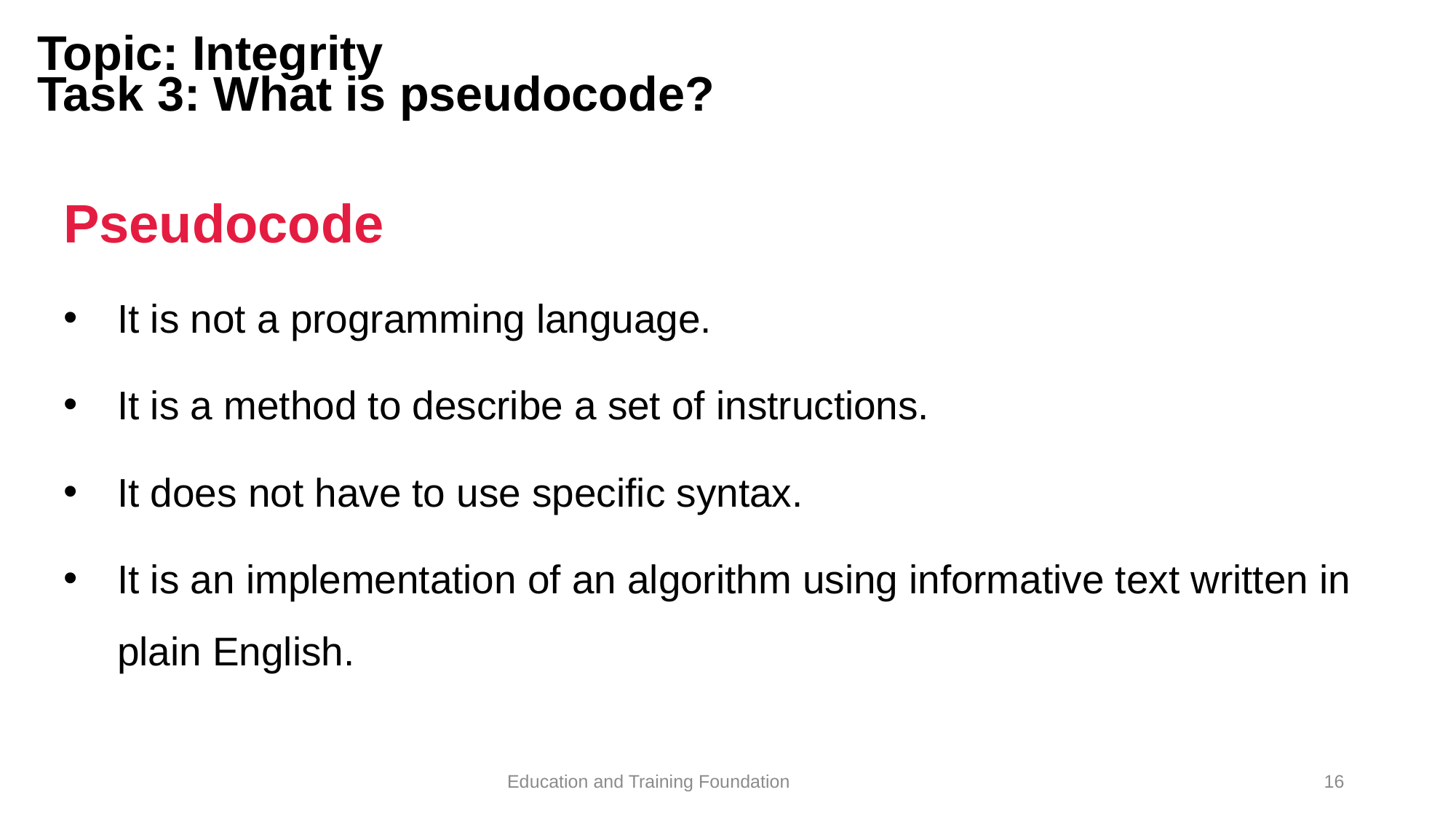

# Topic: Integrity Task 3: What is pseudocode?
Pseudocode
It is not a programming language.
It is a method to describe a set of instructions.
It does not have to use specific syntax.
It is an implementation of an algorithm using informative text written in plain English.

16
Education and Training Foundation